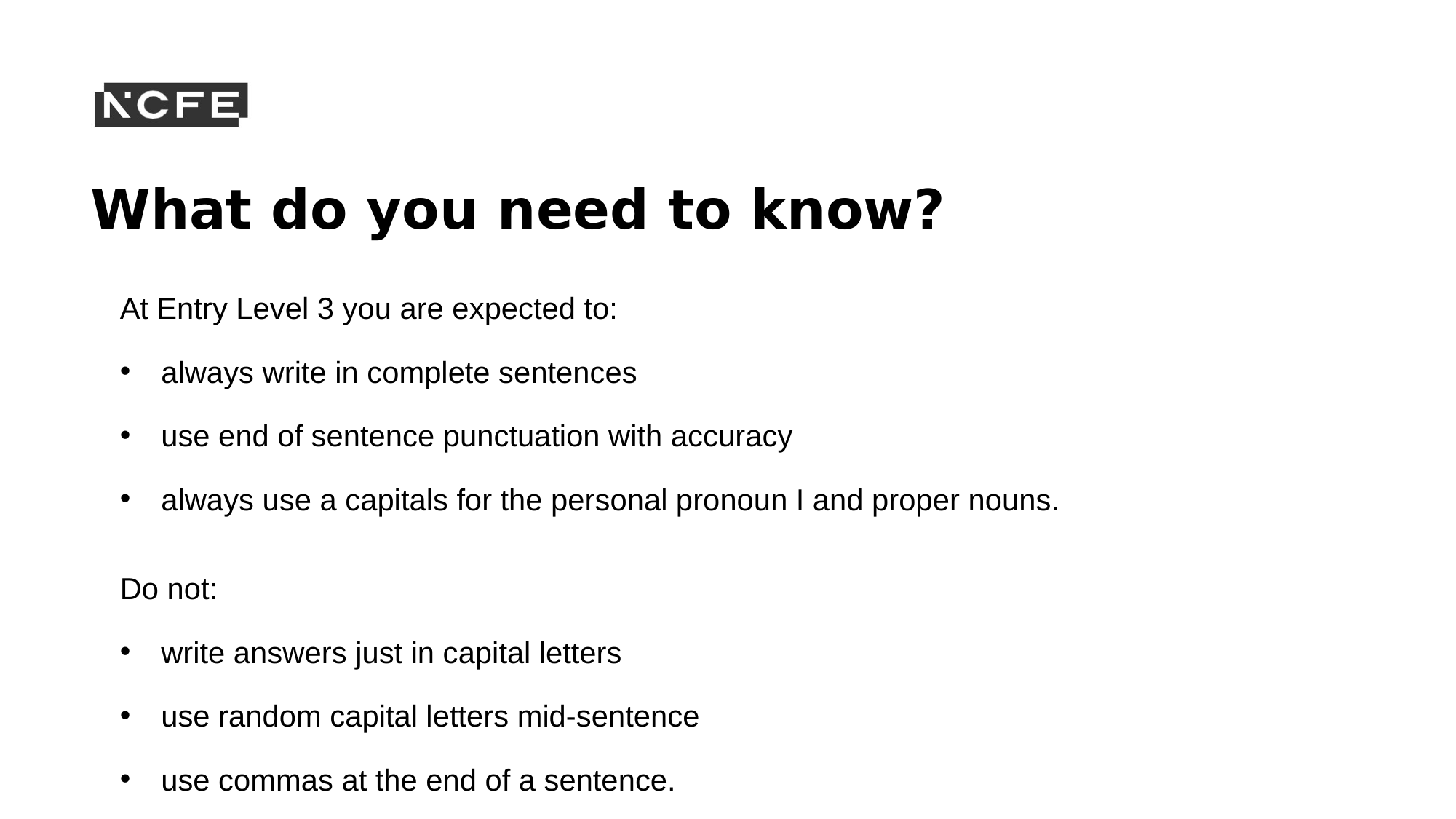

What do you need to know?
At Entry Level 3 you are expected to:
always write in complete sentences
use end of sentence punctuation with accuracy
always use a capitals for the personal pronoun I and proper nouns.

Do not:
write answers just in capital letters
use random capital letters mid-sentence
use commas at the end of a sentence.